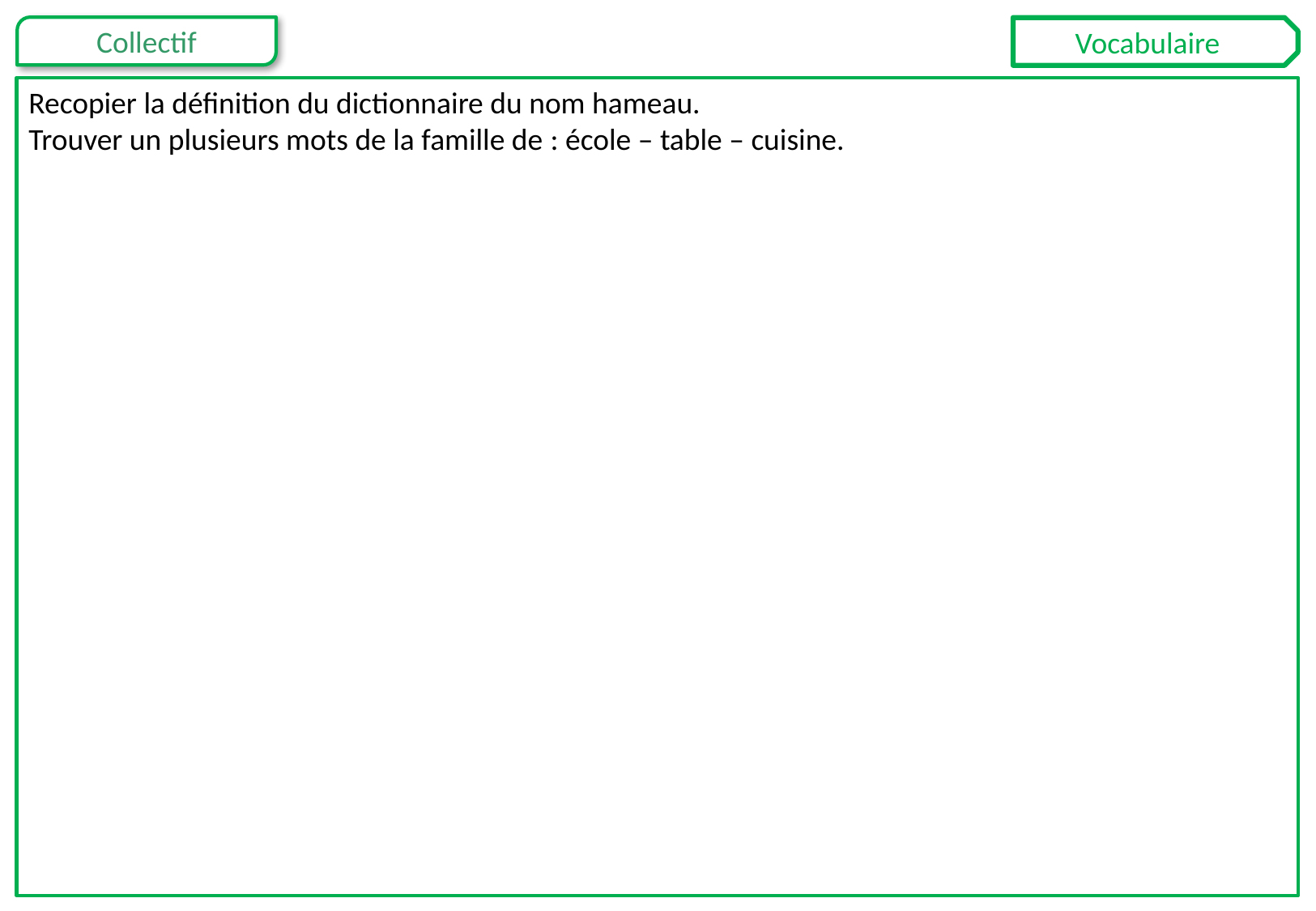

Vocabulaire
Recopier la définition du dictionnaire du nom hameau.
Trouver un plusieurs mots de la famille de : école – table – cuisine.